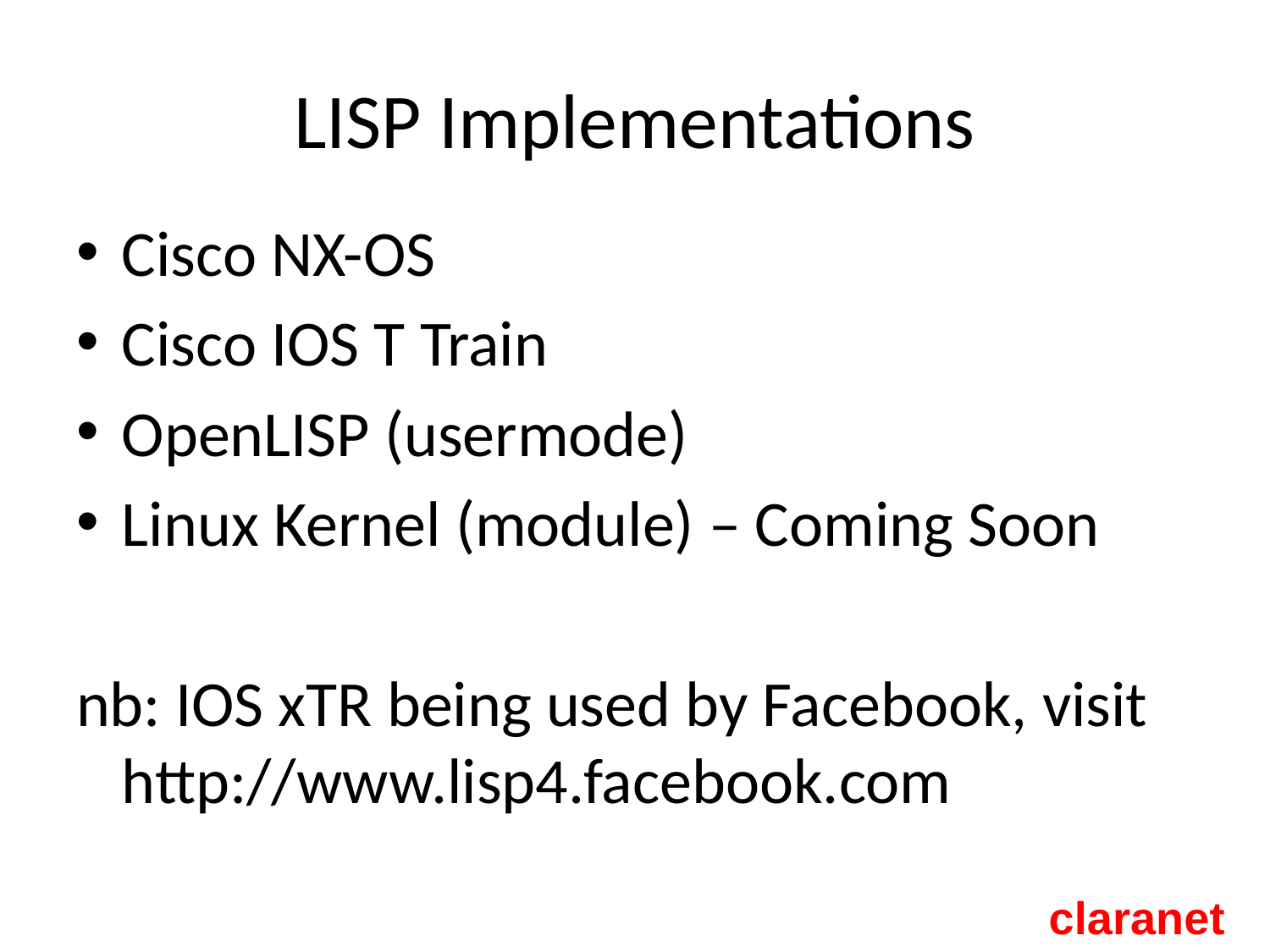

# LISP Implementations
Cisco NX-OS
Cisco IOS T Train
OpenLISP (usermode)
Linux Kernel (module) – Coming Soon

nb: IOS xTR being used by Facebook, visit http://www.lisp4.facebook.com